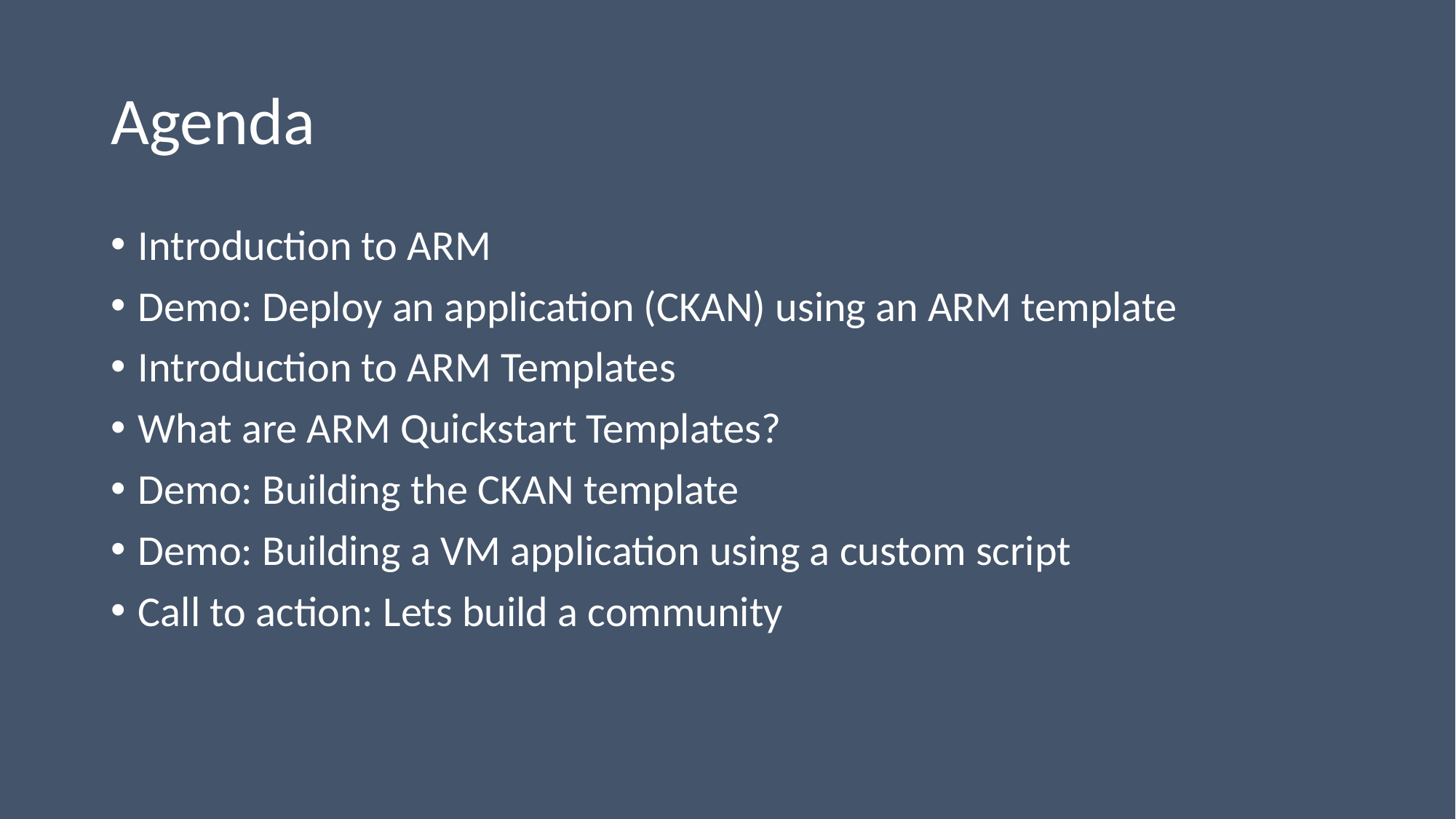

# Agenda
Introduction to ARM
Demo: Deploy an application (CKAN) using an ARM template
Introduction to ARM Templates
What are ARM Quickstart Templates?
Demo: Building the CKAN template
Demo: Building a VM application using a custom script
Call to action: Lets build a community